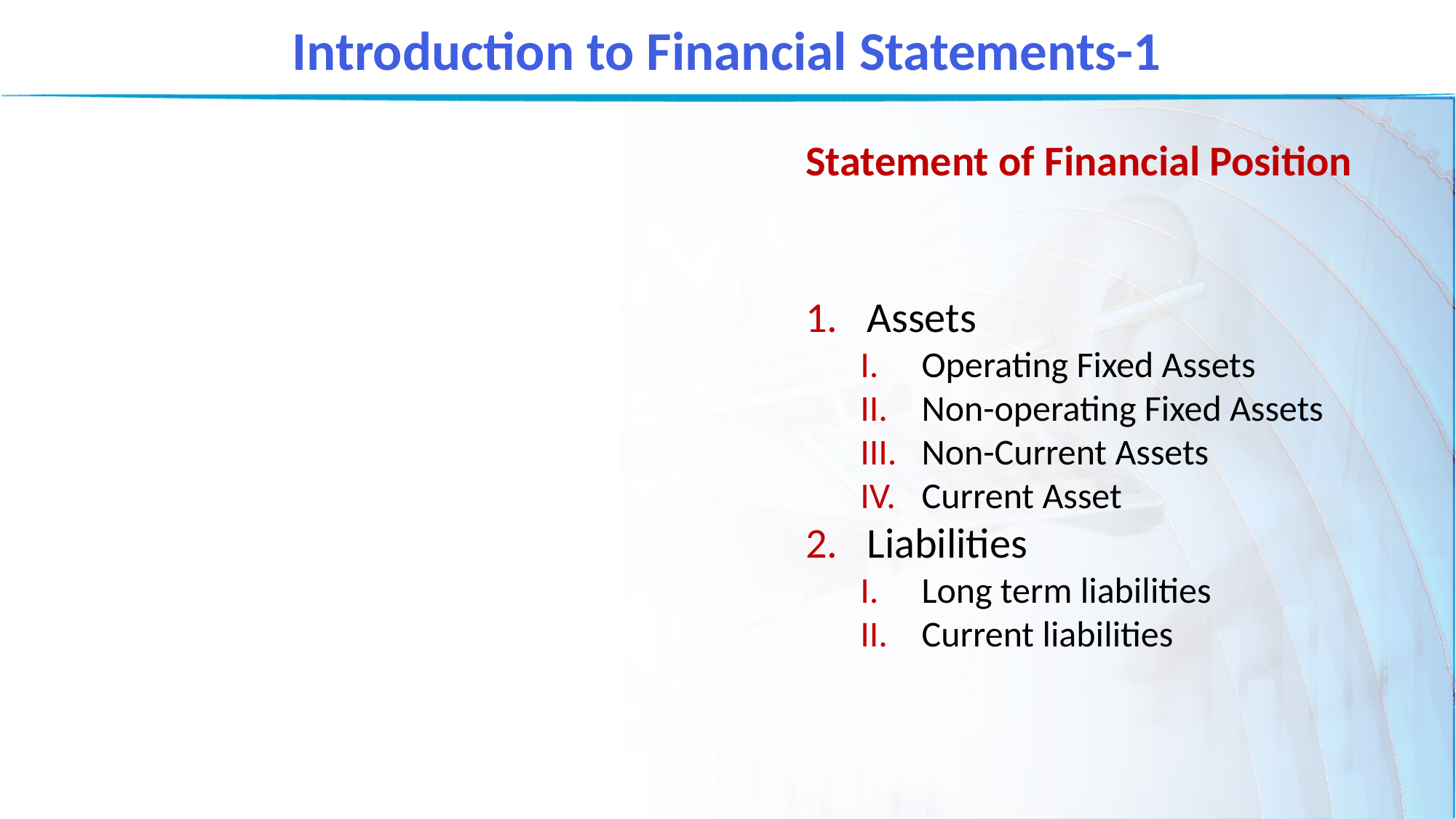

Introduction to Financial Statements-1
Statement of Financial Position

Assets
Operating Fixed Assets
Non-operating Fixed Assets
Non-Current Assets
Current Asset
Liabilities
Long term liabilities
Current liabilities